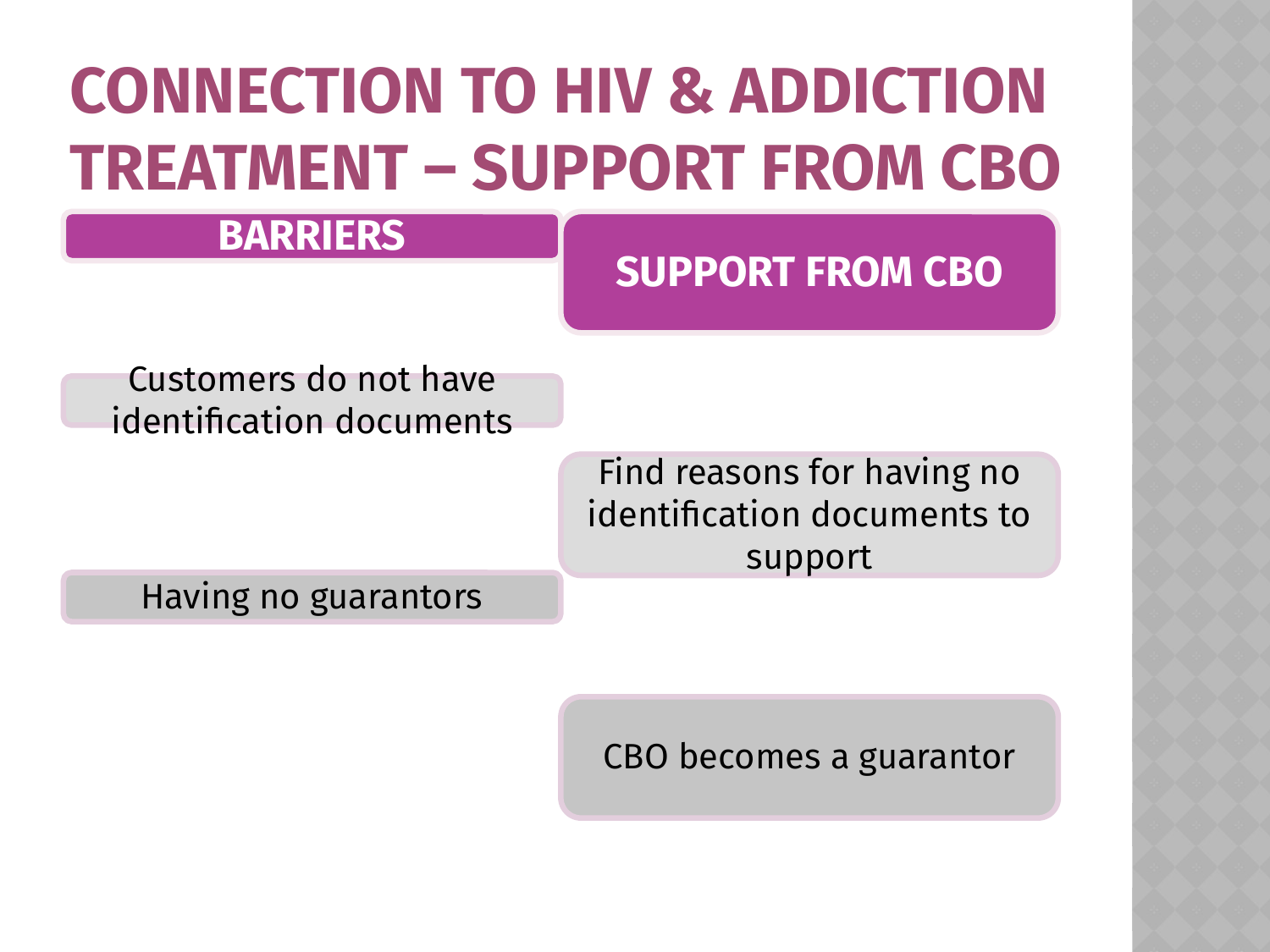

# CONNECTION TO HIV & ADDICTION TREATMENT – SUPPORT FROM CBO
BARRIERS
Customers do not have identification documents
Having no guarantors
SUPPORT FROM CBO
Find reasons for having no identification documents to support
CBO becomes a guarantor